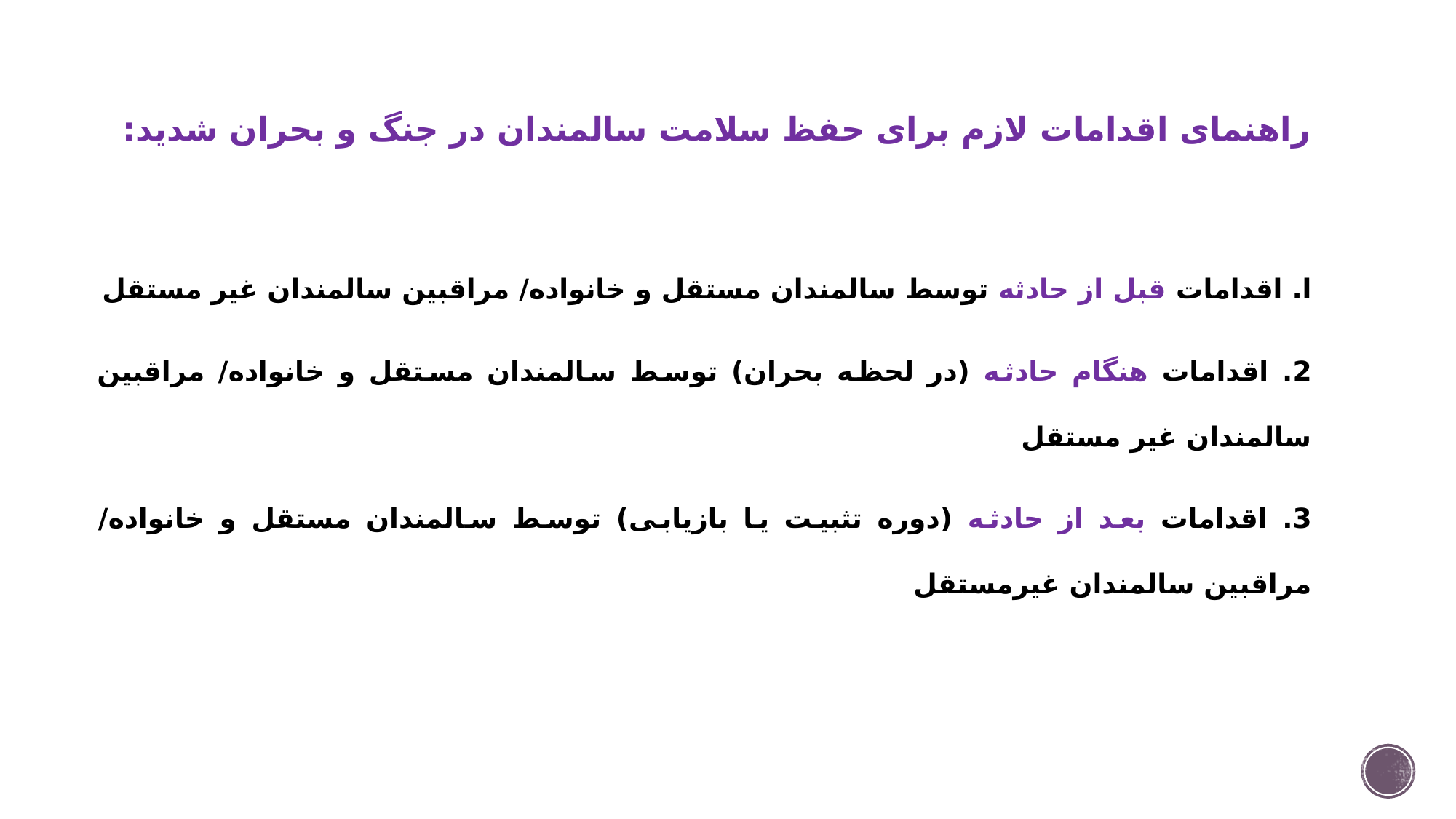

راهنمای اقدامات لازم برای حفظ سلامت سالمندان در جنگ و بحران شدید:

ا. اقدامات قبل از حادثه توسط سالمندان مستقل و خانواده/ مراقبین سالمندان غیر مستقل
2. اقدامات هنگام حادثه (در لحظه بحران) توسط سالمندان مستقل و خانواده/ مراقبین سالمندان غیر مستقل
3. اقدامات بعد از حادثه (دوره تثبیت یا بازیابی) توسط سالمندان مستقل و خانواده/ مراقبین سالمندان غیرمستقل